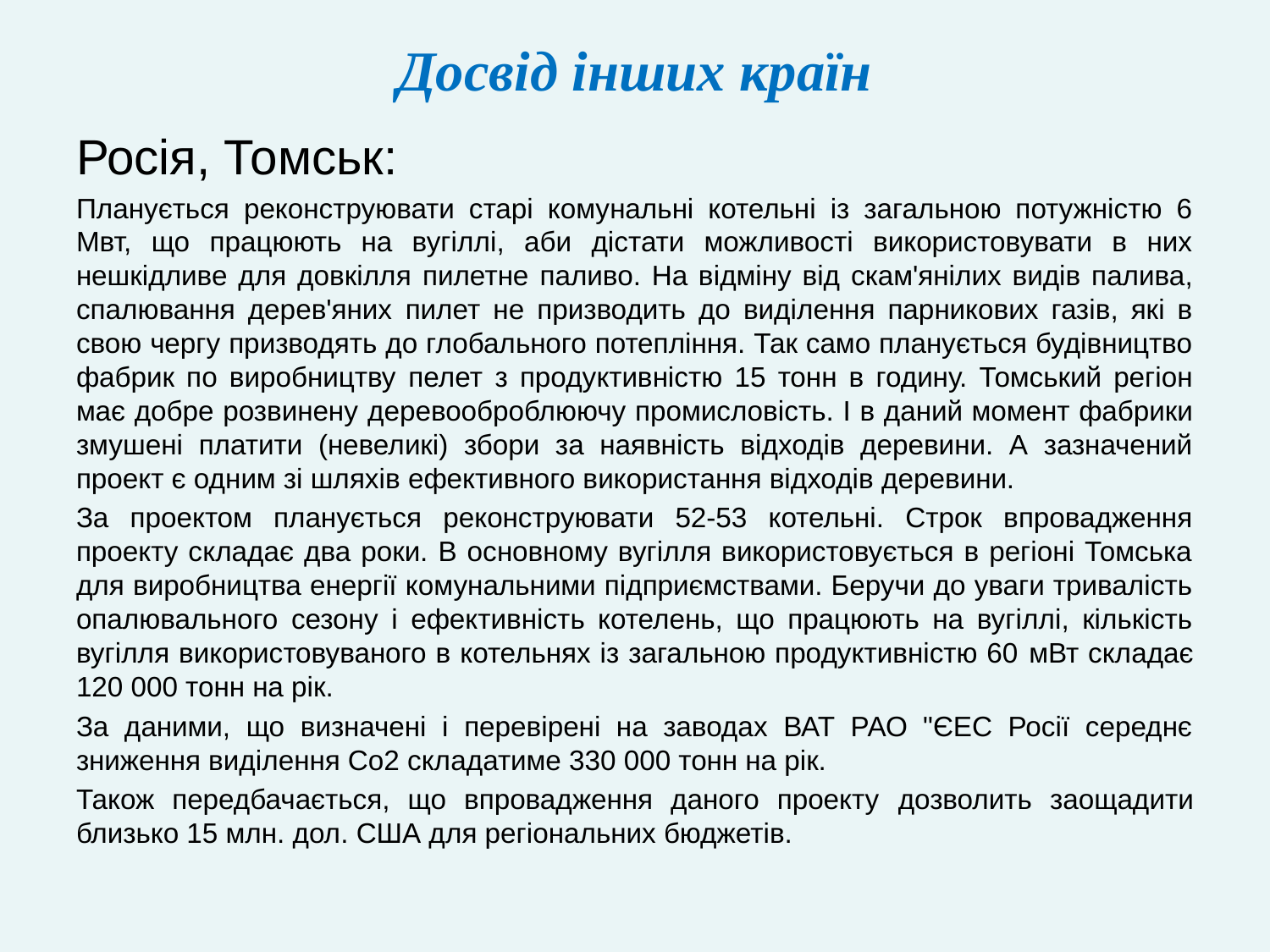

# Досвід інших країн
Росія, Томськ:
Планується реконструювати старі комунальні котельні із загальною потужністю 6 Мвт, що працюють на вугіллі, аби дістати можливості використовувати в них нешкідливе для довкілля пилетне паливо. На відміну від скам'янілих видів палива, спалювання дерев'яних пилет не призводить до виділення парникових газів, які в свою чергу призводять до глобального потепління. Так само планується будівництво фабрик по виробництву пелет з продуктивністю 15 тонн в годину. Томський регіон має добре розвинену деревооброблюючу промисловість. І в даний момент фабрики змушені платити (невеликі) збори за наявність відходів деревини. А зазначений проект є одним зі шляхів ефективного використання відходів деревини.
За проектом планується реконструювати 52-53 котельні. Строк впровадження проекту складає два роки. В основному вугілля використовується в регіоні Томська для виробництва енергії комунальними підприємствами. Беручи до уваги тривалість опалювального сезону і ефективність котелень, що працюють на вугіллі, кількість вугілля використовуваного в котельнях із загальною продуктивністю 60 мВт складає 120 000 тонн на рік.
За даними, що визначені і перевірені на заводах ВАТ РАО "ЄЕС Росії середнє зниження виділення Со2 складатиме 330 000 тонн на рік.
Також передбачається, що впровадження даного проекту дозволить заощадити близько 15 млн. дол. США для регіональних бюджетів.